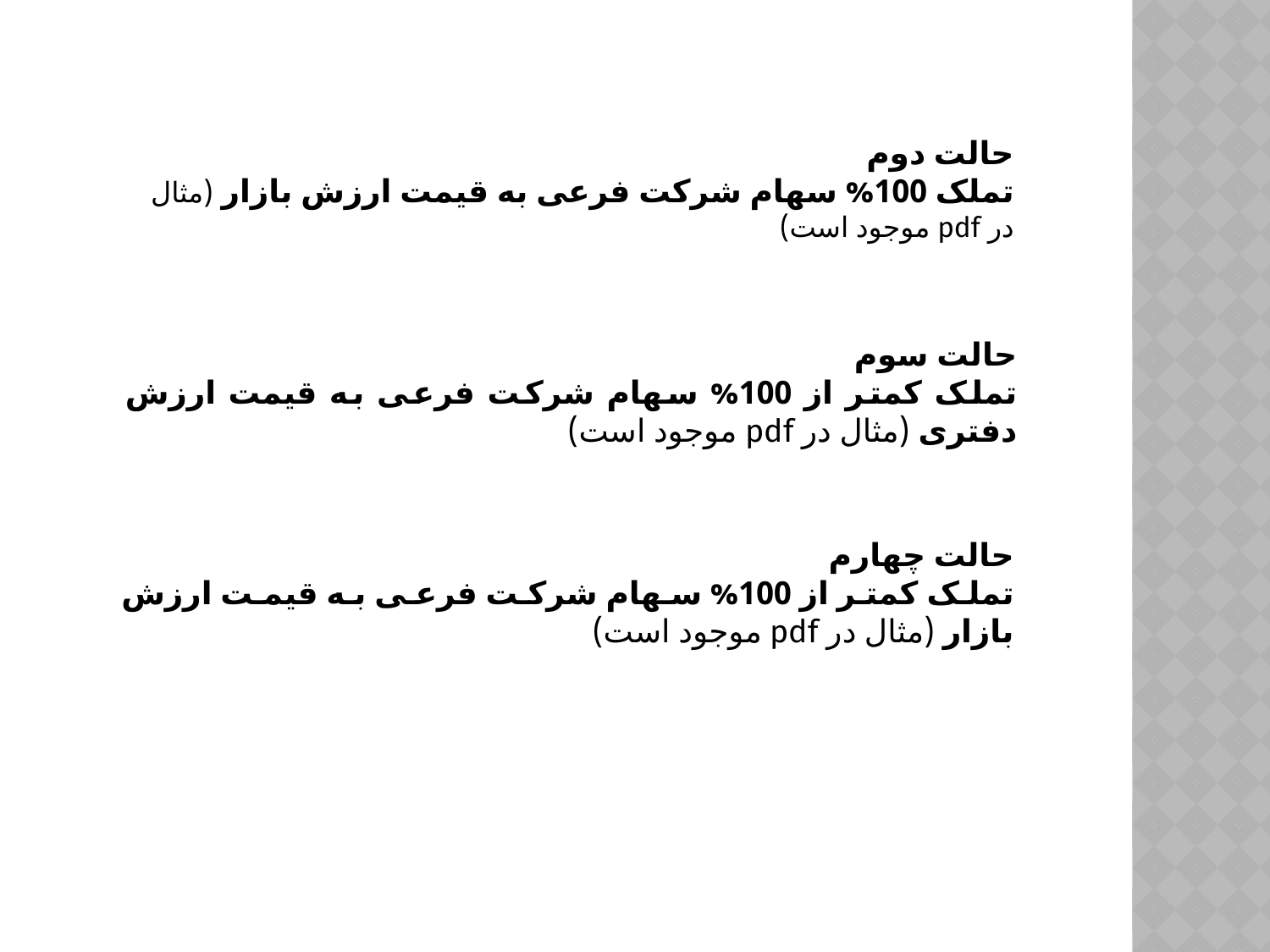

حالت دوم
تملک 100% سهام شرکت فرعی به قیمت ارزش بازار (مثال در pdf موجود است)
حالت سوم
تملک کمتر از 100% سهام شرکت فرعی به قیمت ارزش دفتری (مثال در pdf موجود است)

حالت چهارم
تملک کمتر از 100% سهام شرکت فرعی به قیمت ارزش بازار (مثال در pdf موجود است)